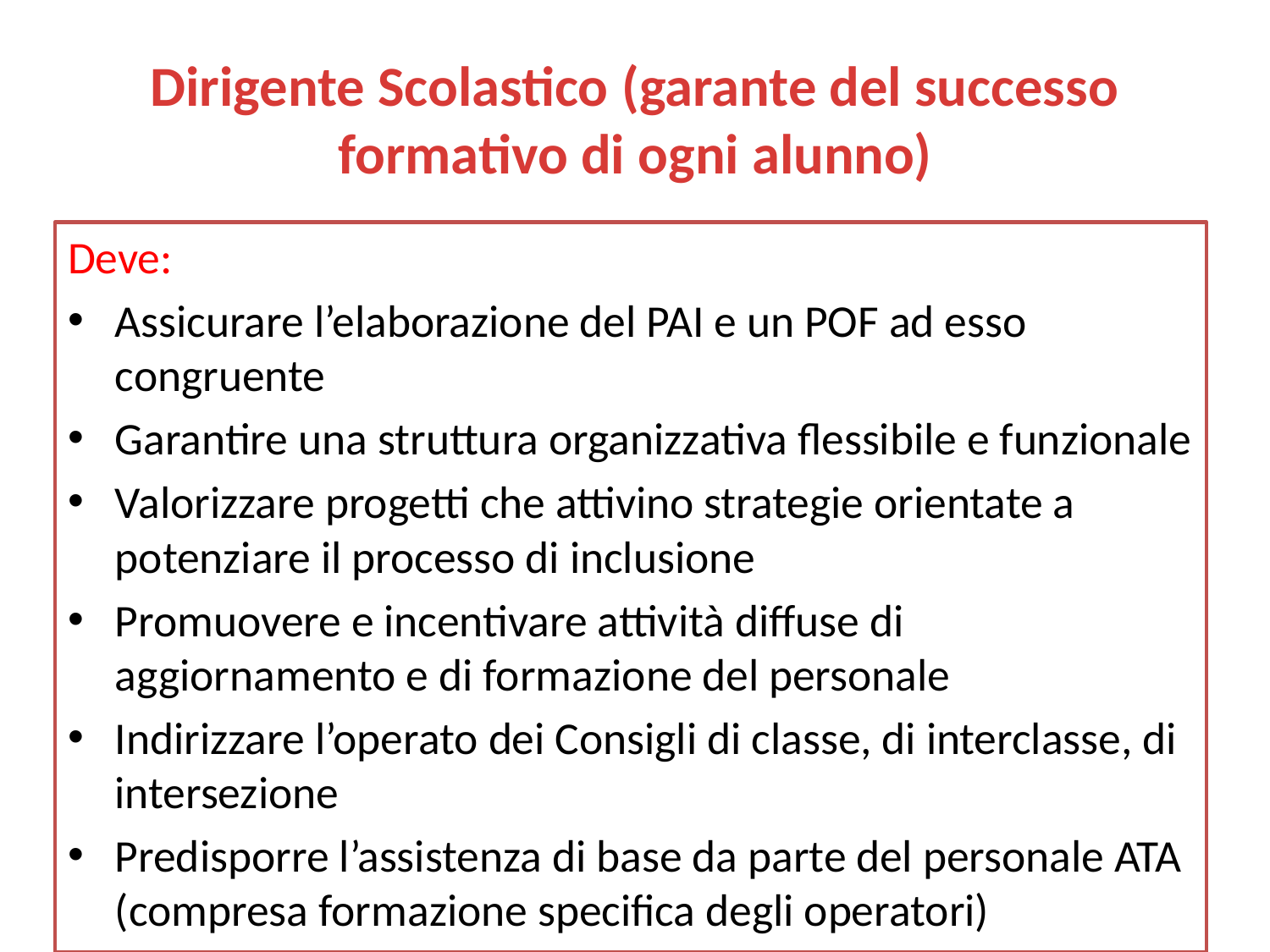

# Dirigente Scolastico (garante del successo formativo di ogni alunno)
Deve:
Assicurare l’elaborazione del PAI e un POF ad esso congruente
Garantire una struttura organizzativa flessibile e funzionale
Valorizzare progetti che attivino strategie orientate a potenziare il processo di inclusione
Promuovere e incentivare attività diffuse di aggiornamento e di formazione del personale
Indirizzare l’operato dei Consigli di classe, di interclasse, di intersezione
Predisporre l’assistenza di base da parte del personale ATA (compresa formazione specifica degli operatori)